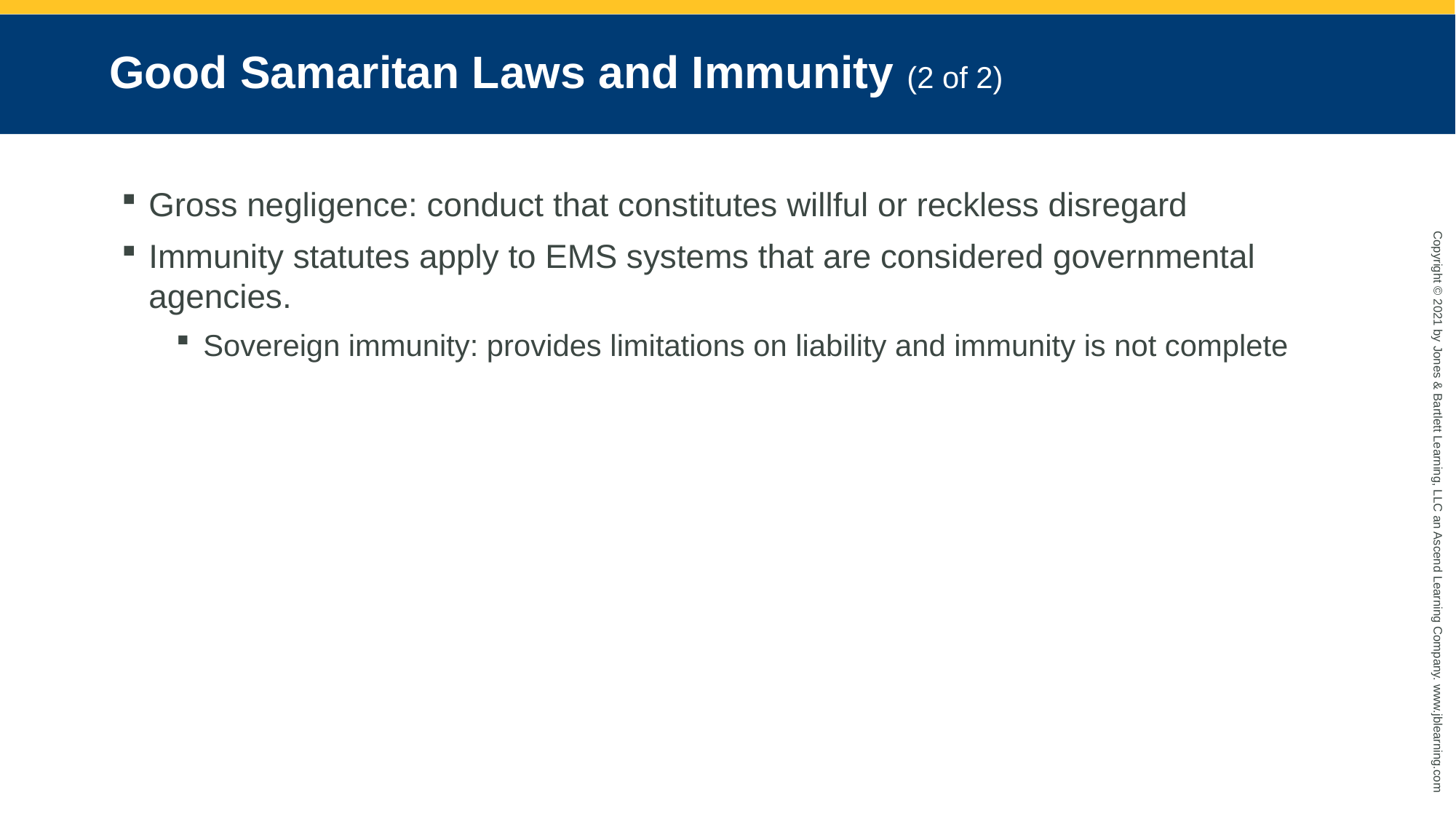

# Good Samaritan Laws and Immunity (2 of 2)
Gross negligence: conduct that constitutes willful or reckless disregard
Immunity statutes apply to EMS systems that are considered governmental agencies.
Sovereign immunity: provides limitations on liability and immunity is not complete